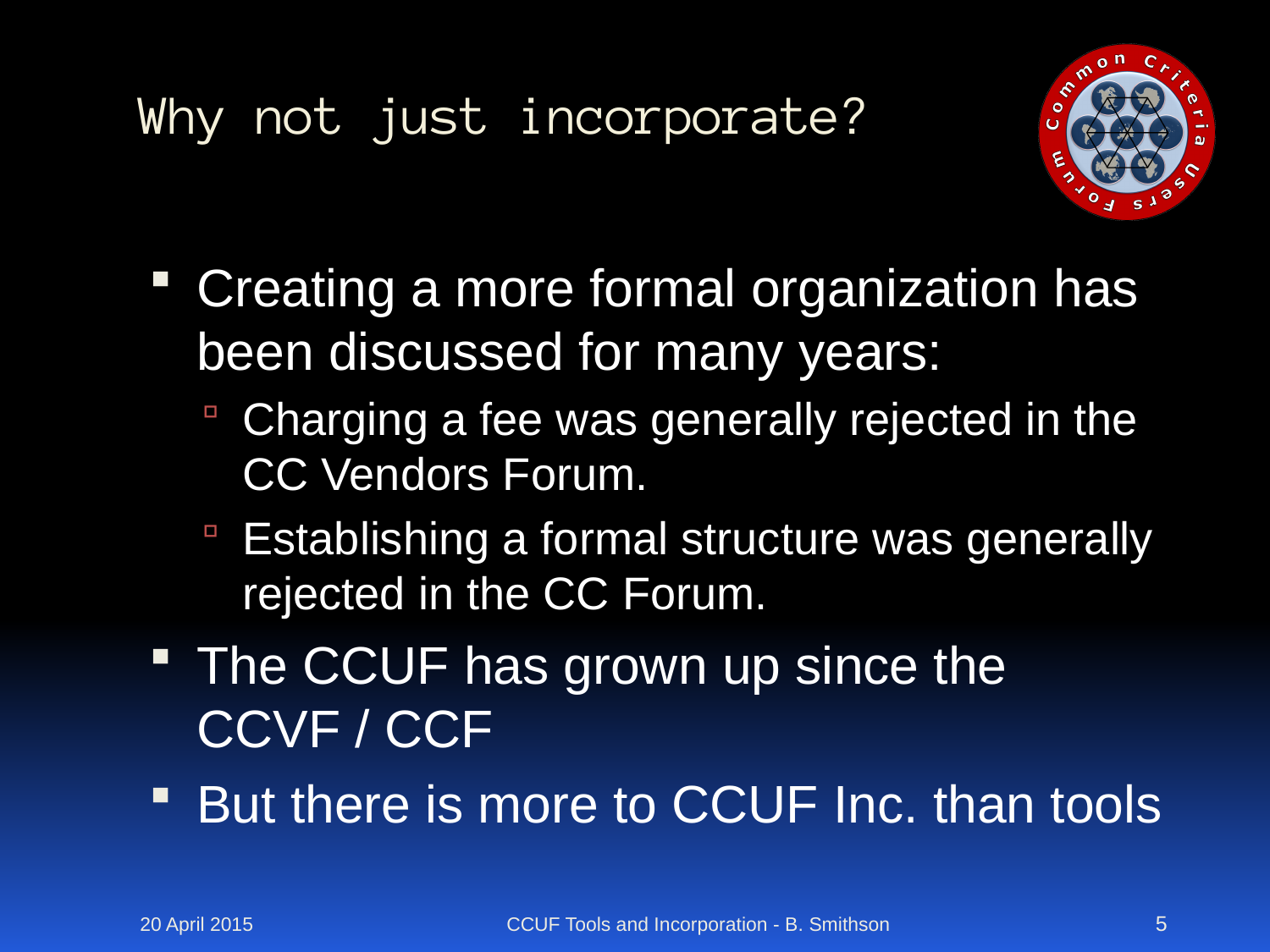

# Why not just incorporate?
Creating a more formal organization has been discussed for many years:
Charging a fee was generally rejected in the CC Vendors Forum.
Establishing a formal structure was generally rejected in the CC Forum.
The CCUF has grown up since the CCVF / CCF
But there is more to CCUF Inc. than tools
20 April 2015
CCUF Tools and Incorporation - B. Smithson
5